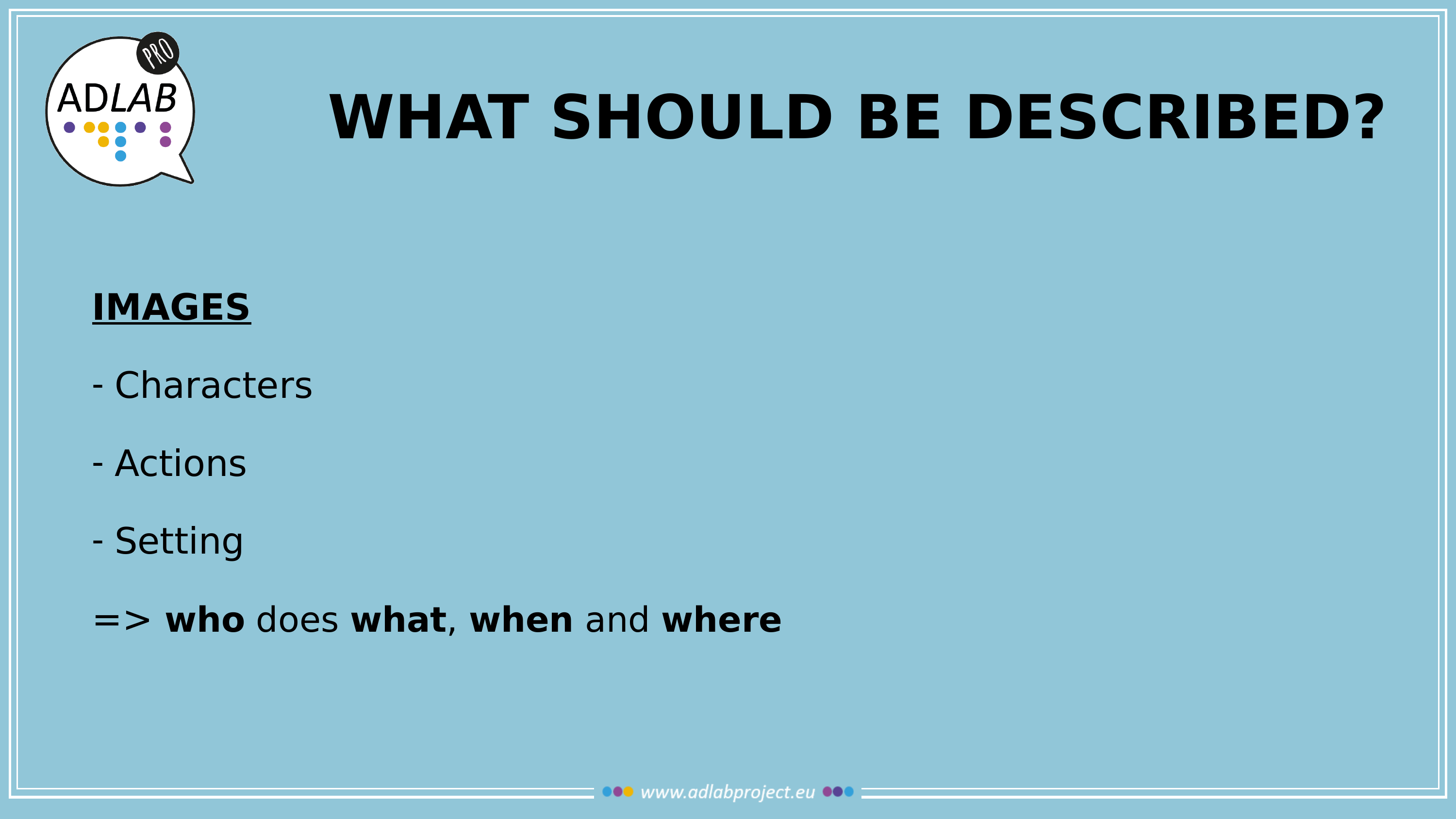

# WHAT SHOULD BE DESCRIBED?
IMAGES
Characters
Actions
Setting
=> who does what, when and where